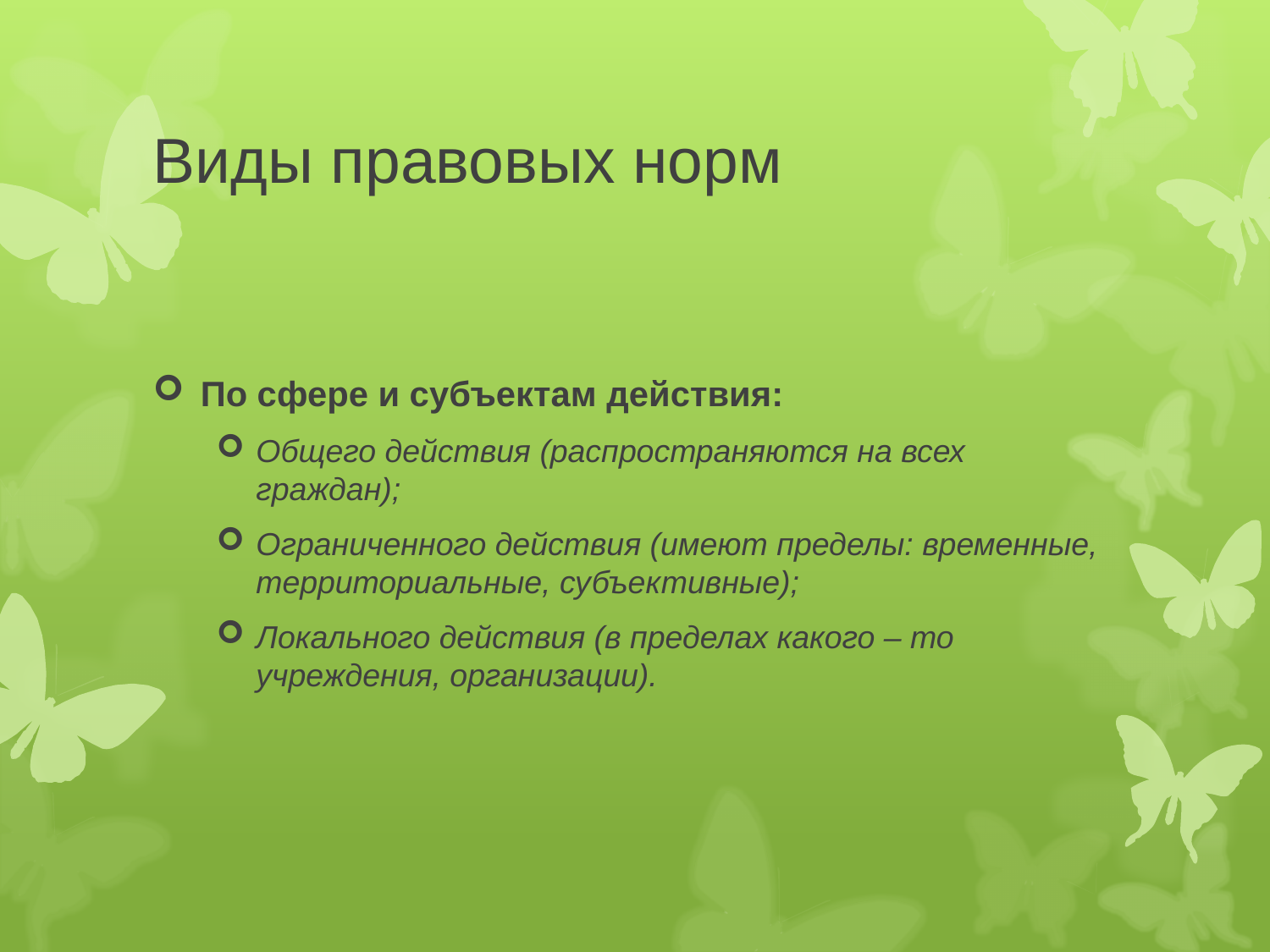

# Виды правовых норм
По сфере и субъектам действия:
Общего действия (распространяются на всех граждан);
Ограниченного действия (имеют пределы: временные, территориальные, субъективные);
Локального действия (в пределах какого – то учреждения, организации).